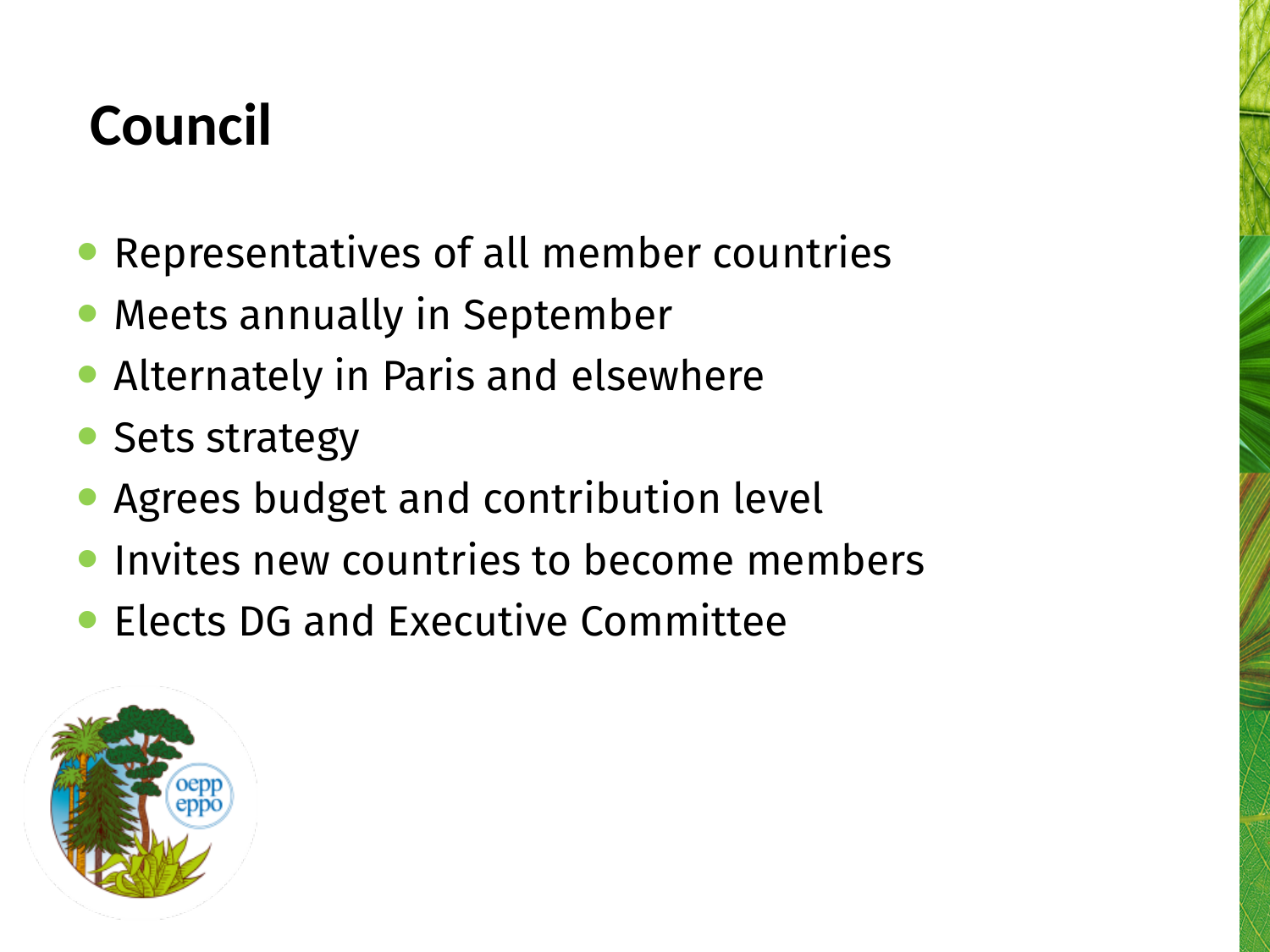

# Council
Representatives of all member countries
Meets annually in September
Alternately in Paris and elsewhere
Sets strategy
Agrees budget and contribution level
Invites new countries to become members
Elects DG and Executive Committee